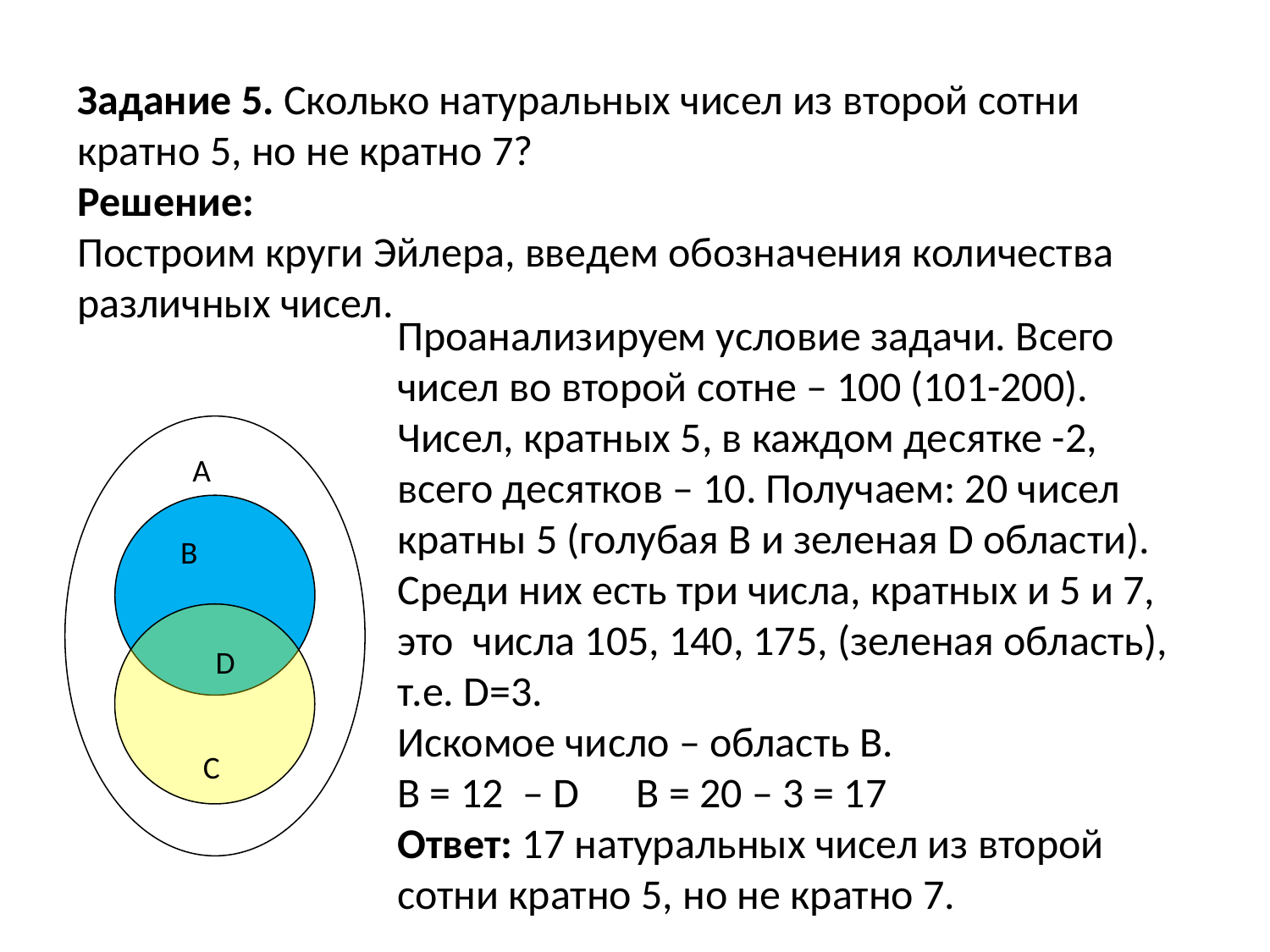

Задание 5. Сколько натуральных чисел из второй сотни кратно 5, но не кратно 7?
Решение:
Построим круги Эйлера, введем обозначения количества различных чисел.
Проанализируем условие задачи. Всего чисел во второй сотне – 100 (101-200). Чисел, кратных 5, в каждом десятке -2, всего десятков – 10. Получаем: 20 чисел кратны 5 (голубая В и зеленая D области).  Среди них есть три числа, кратных и 5 и 7,  это  числа 105, 140, 175, (зеленая область), т.е. D=3.
Искомое число – область В.
В = 12  – D      В = 20 – 3 = 17
Ответ: 17 натуральных чисел из второй сотни кратно 5, но не кратно 7.

А

В

D
С